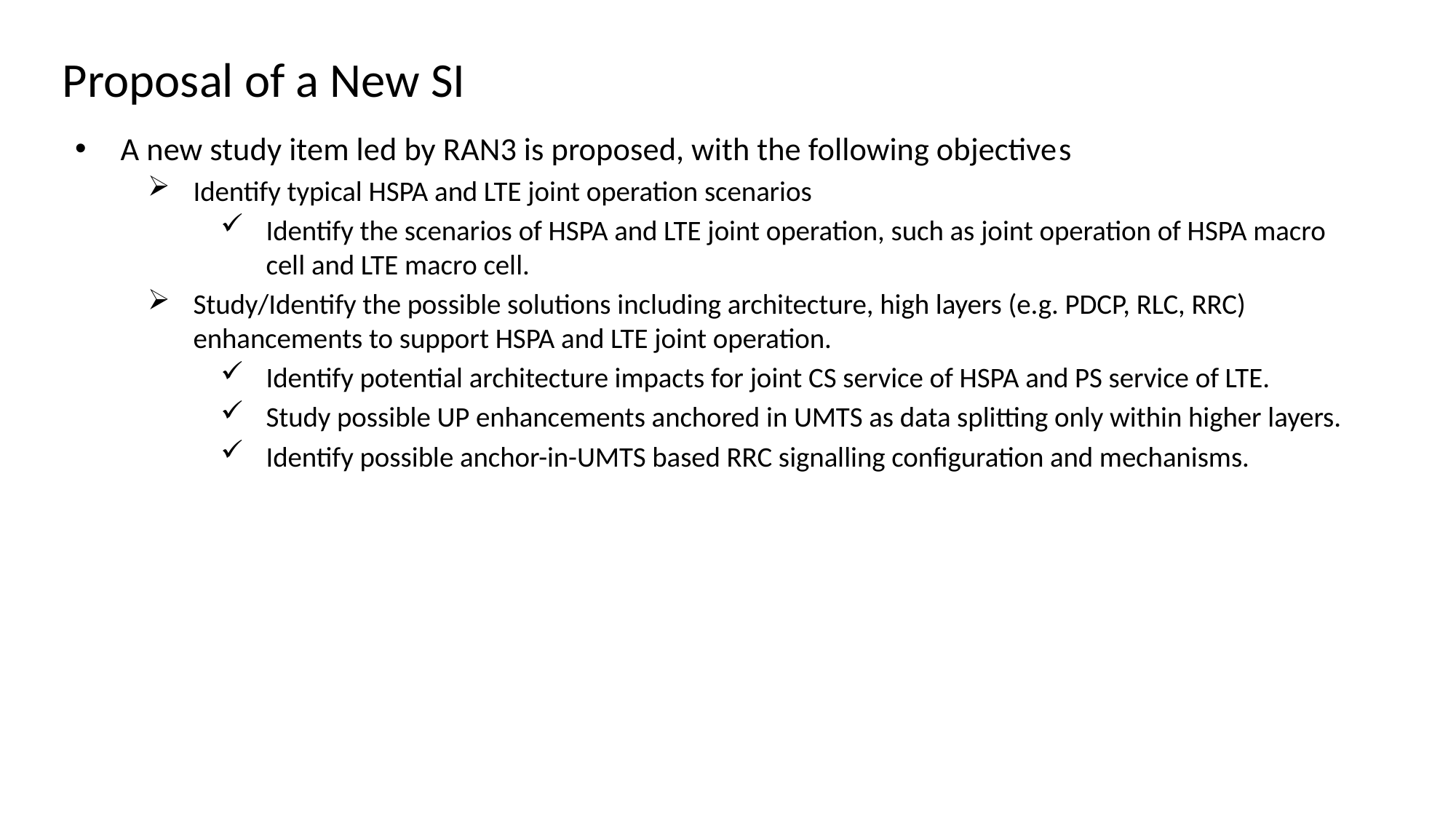

# Proposal of a New SI
A new study item led by RAN3 is proposed, with the following objectives
Identify typical HSPA and LTE joint operation scenarios
Identify the scenarios of HSPA and LTE joint operation, such as joint operation of HSPA macro cell and LTE macro cell.
Study/Identify the possible solutions including architecture, high layers (e.g. PDCP, RLC, RRC) enhancements to support HSPA and LTE joint operation.
Identify potential architecture impacts for joint CS service of HSPA and PS service of LTE.
Study possible UP enhancements anchored in UMTS as data splitting only within higher layers.
Identify possible anchor-in-UMTS based RRC signalling configuration and mechanisms.